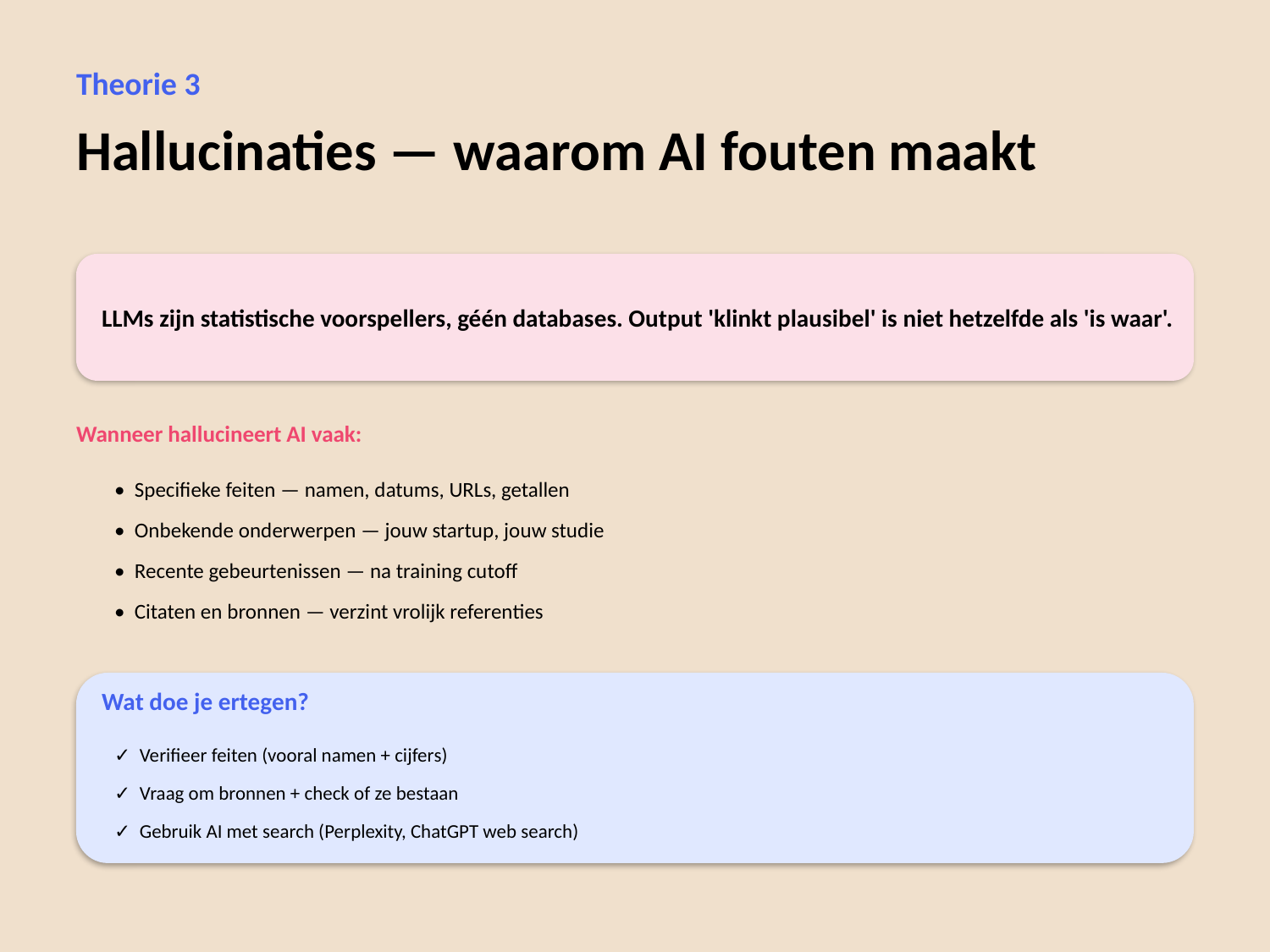

Theorie 3
Hallucinaties — waarom AI fouten maakt

LLMs zijn statistische voorspellers, géén databases. Output 'klinkt plausibel' is niet hetzelfde als 'is waar'.
Wanneer hallucineert AI vaak:
•  Specifieke feiten — namen, datums, URLs, getallen
•  Onbekende onderwerpen — jouw startup, jouw studie
•  Recente gebeurtenissen — na training cutoff
•  Citaten en bronnen — verzint vrolijk referenties

Wat doe je ertegen?
✓  Verifieer feiten (vooral namen + cijfers)
✓  Vraag om bronnen + check of ze bestaan
✓  Gebruik AI met search (Perplexity, ChatGPT web search)